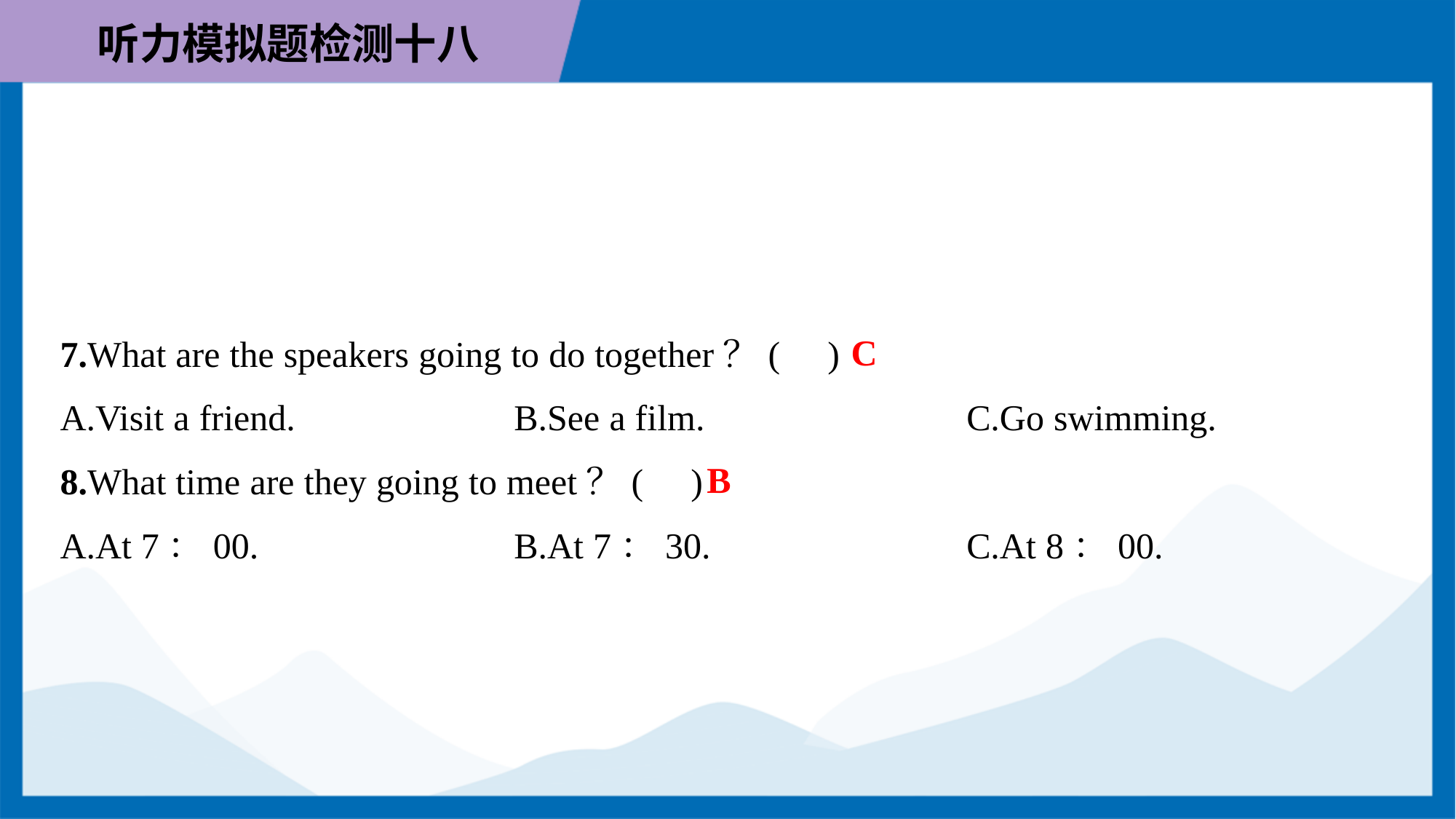

C
7.What are the speakers going to do together？(     )
A.Visit a friend.	B.See a film.	C.Go swimming.
B
8.What time are they going to meet？(     )
A.At 7：00.	B.At 7：30.	C.At 8：00.